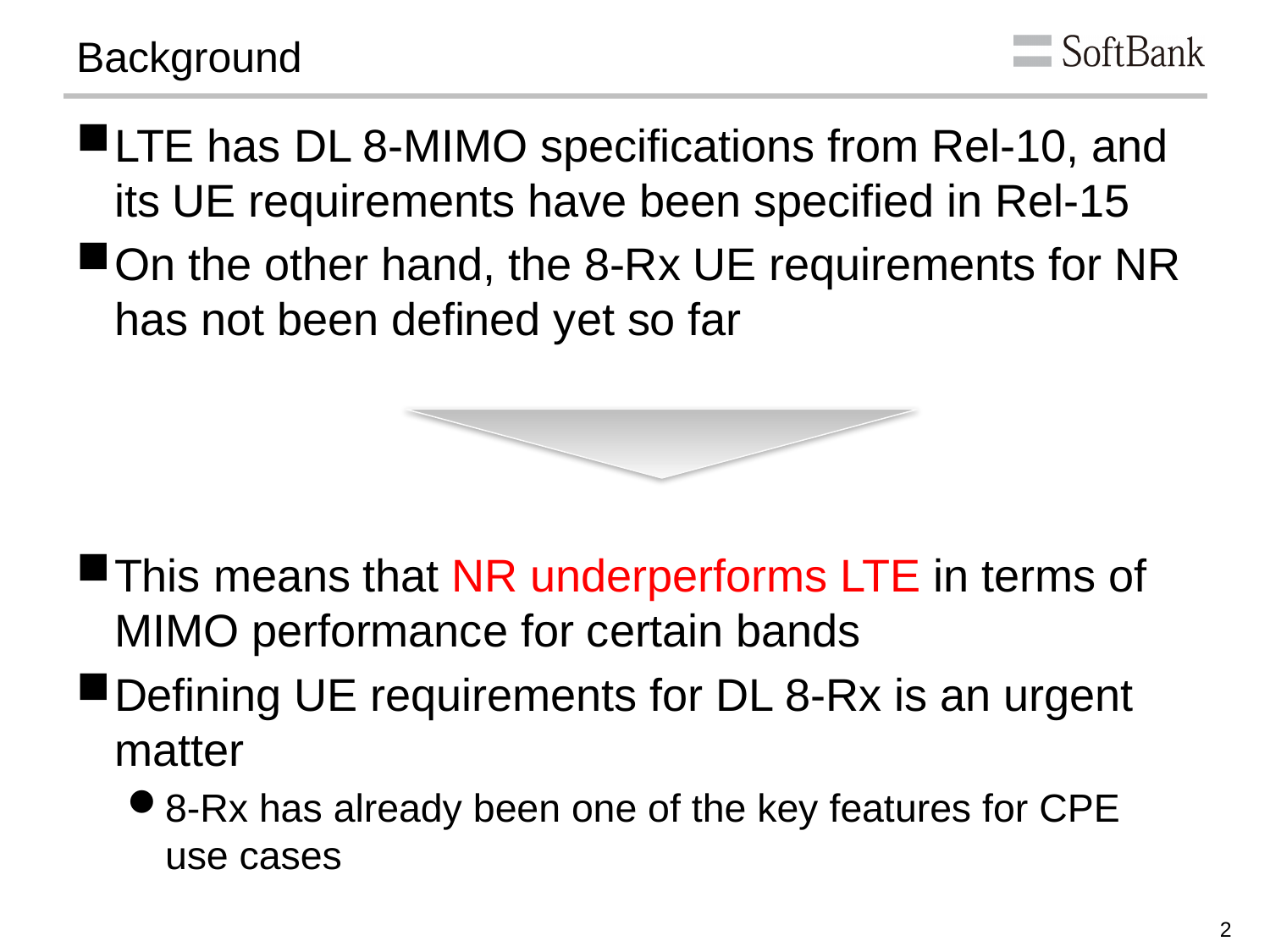

# Background
LTE has DL 8-MIMO specifications from Rel-10, and its UE requirements have been specified in Rel-15
On the other hand, the 8-Rx UE requirements for NR has not been defined yet so far

This means that NR underperforms LTE in terms of MIMO performance for certain bands
Defining UE requirements for DL 8-Rx is an urgent matter
8-Rx has already been one of the key features for CPE use cases